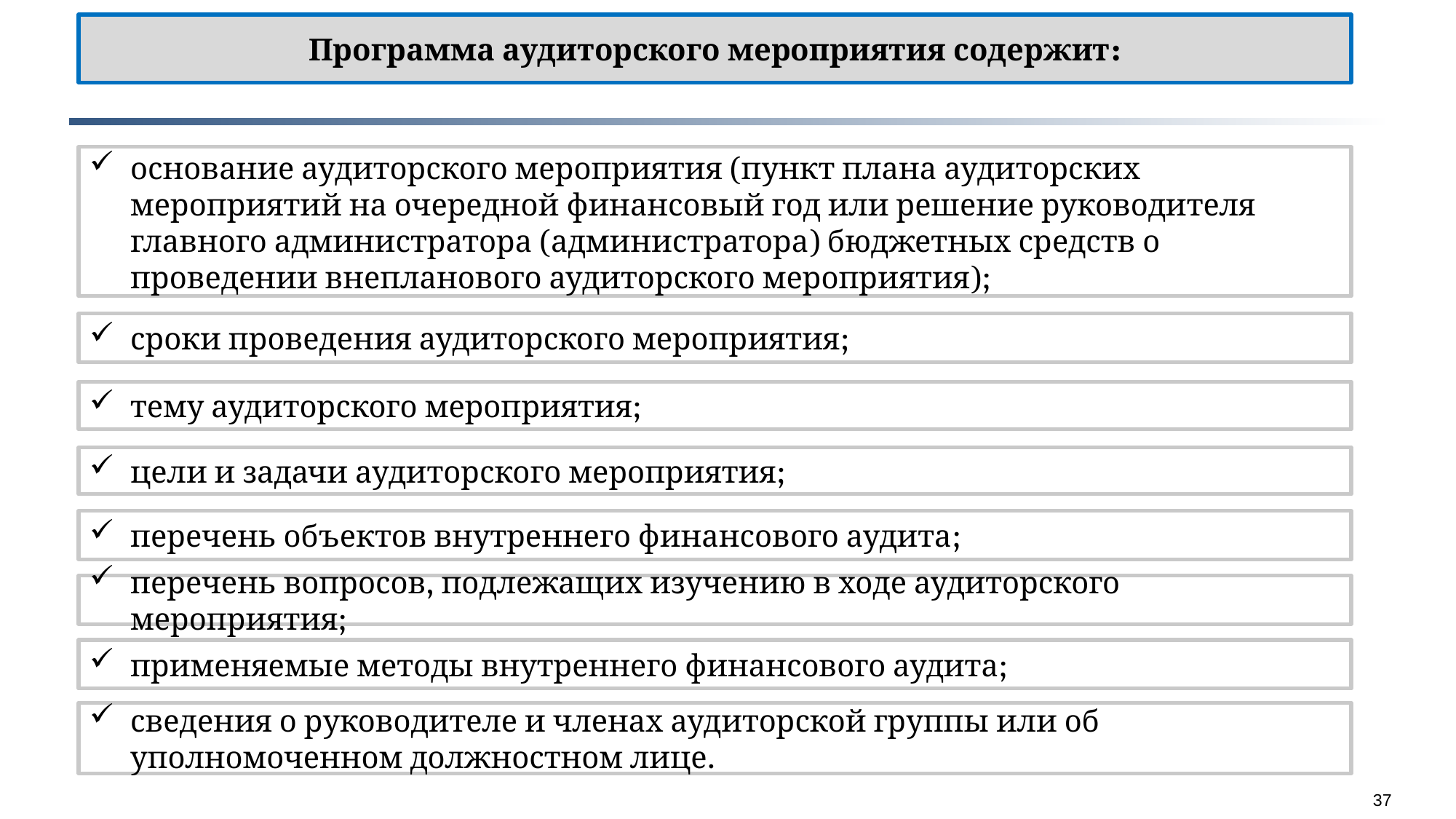

Программа аудиторского мероприятия содержит:
основание аудиторского мероприятия (пункт плана аудиторских мероприятий на очередной финансовый год или решение руководителя главного администратора (администратора) бюджетных средств о проведении внепланового аудиторского мероприятия);
сроки проведения аудиторского мероприятия;
тему аудиторского мероприятия;
цели и задачи аудиторского мероприятия;
перечень объектов внутреннего финансового аудита;
перечень вопросов, подлежащих изучению в ходе аудиторского мероприятия;
применяемые методы внутреннего финансового аудита;
сведения о руководителе и членах аудиторской группы или об уполномоченном должностном лице.